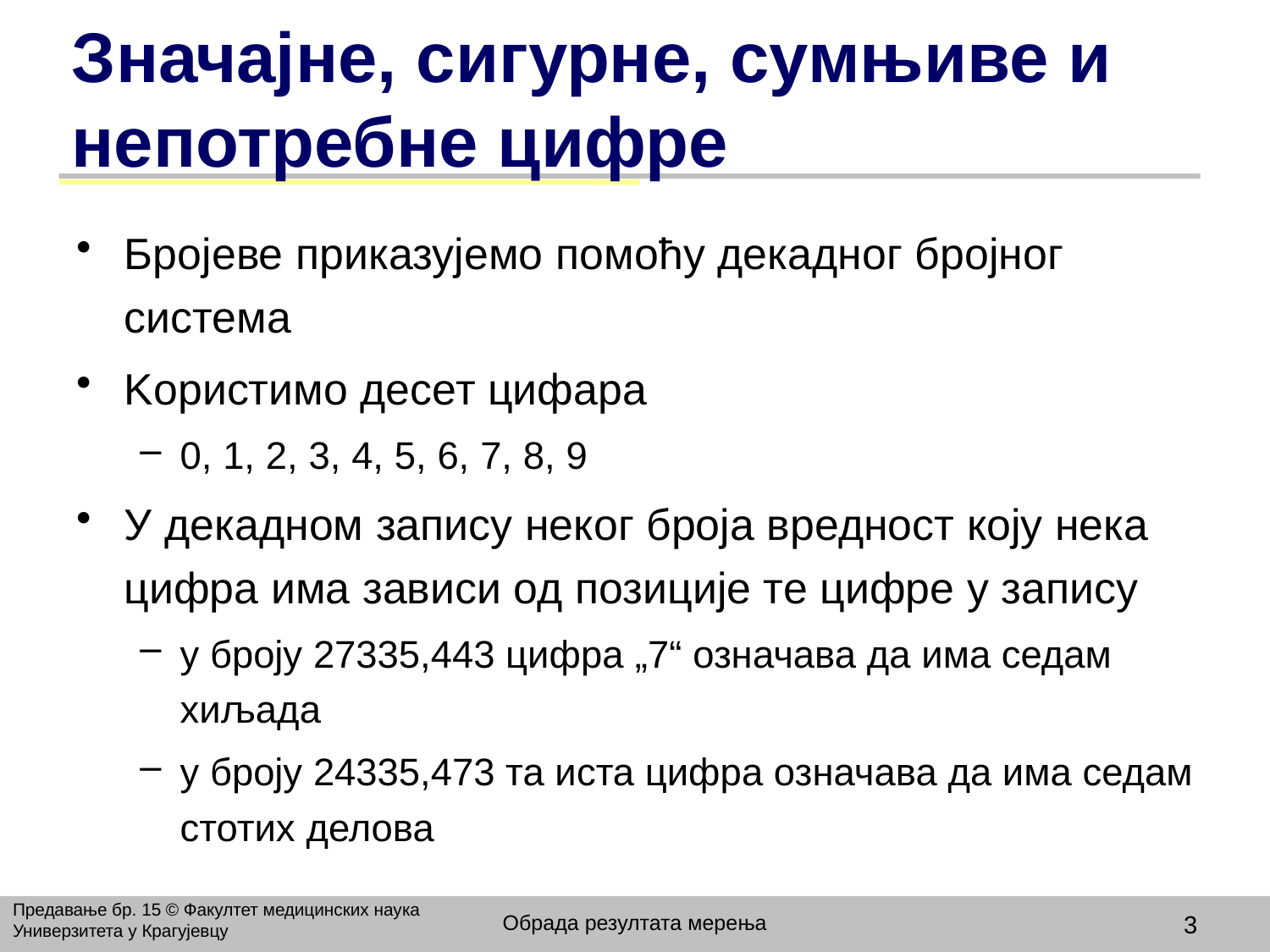

# Значајне, сигурне, сумњиве и непотребне цифре
Бројеве приказујемо помоћу декадног бројног система
Kористимо десет цифара
0, 1, 2, 3, 4, 5, 6, 7, 8, 9
У декадном запису неког броја вредност коју нека цифра има зависи од позиције те цифре у запису
у броју 27335,443 цифра „7“ означава да има седам хиљада
у броју 24335,473 та иста цифра означава да има седам стотих делова
Предавање бр. 15 © Факултет медицинских наука Универзитета у Крагујевцу
Обрада резултата мерења
3